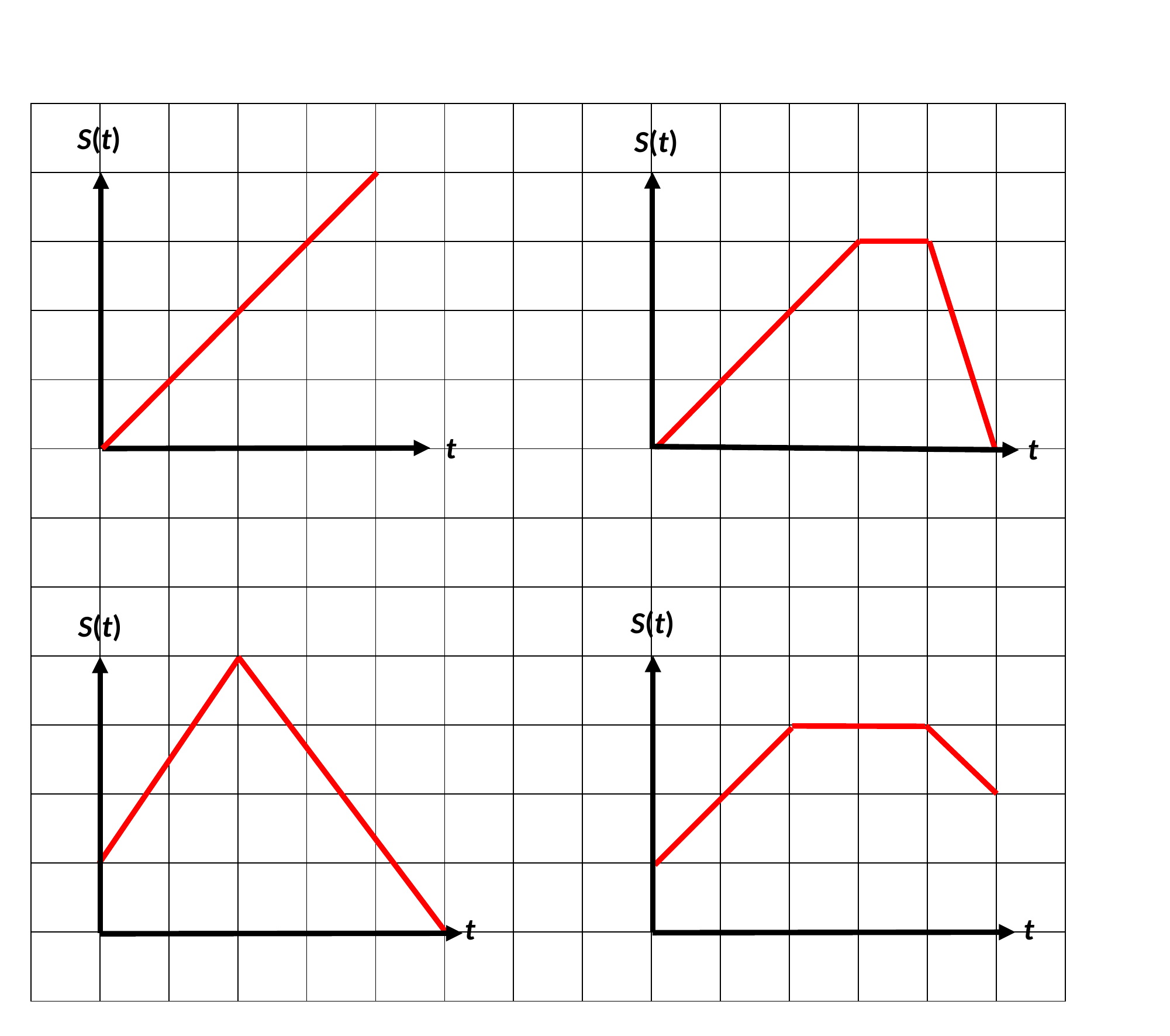

|  |  |  |  |  |  |  |  |  |  |  |  |  |  |  |
| --- | --- | --- | --- | --- | --- | --- | --- | --- | --- | --- | --- | --- | --- | --- |
|  |  |  |  |  |  |  |  |  |  |  |  |  |  |  |
|  |  |  |  |  |  |  |  |  |  |  |  |  |  |  |
|  |  |  |  |  |  |  |  |  |  |  |  |  |  |  |
|  |  |  |  |  |  |  |  |  |  |  |  |  |  |  |
|  |  |  |  |  |  |  |  |  |  |  |  |  |  |  |
|  |  |  |  |  |  |  |  |  |  |  |  |  |  |  |
|  |  |  |  |  |  |  |  |  |  |  |  |  |  |  |
|  |  |  |  |  |  |  |  |  |  |  |  |  |  |  |
|  |  |  |  |  |  |  |  |  |  |  |  |  |  |  |
|  |  |  |  |  |  |  |  |  |  |  |  |  |  |  |
|  |  |  |  |  |  |  |  |  |  |  |  |  |  |  |
|  |  |  |  |  |  |  |  |  |  |  |  |  |  |  |
S(t)
S(t)
t
t
S(t)
S(t)
t
t